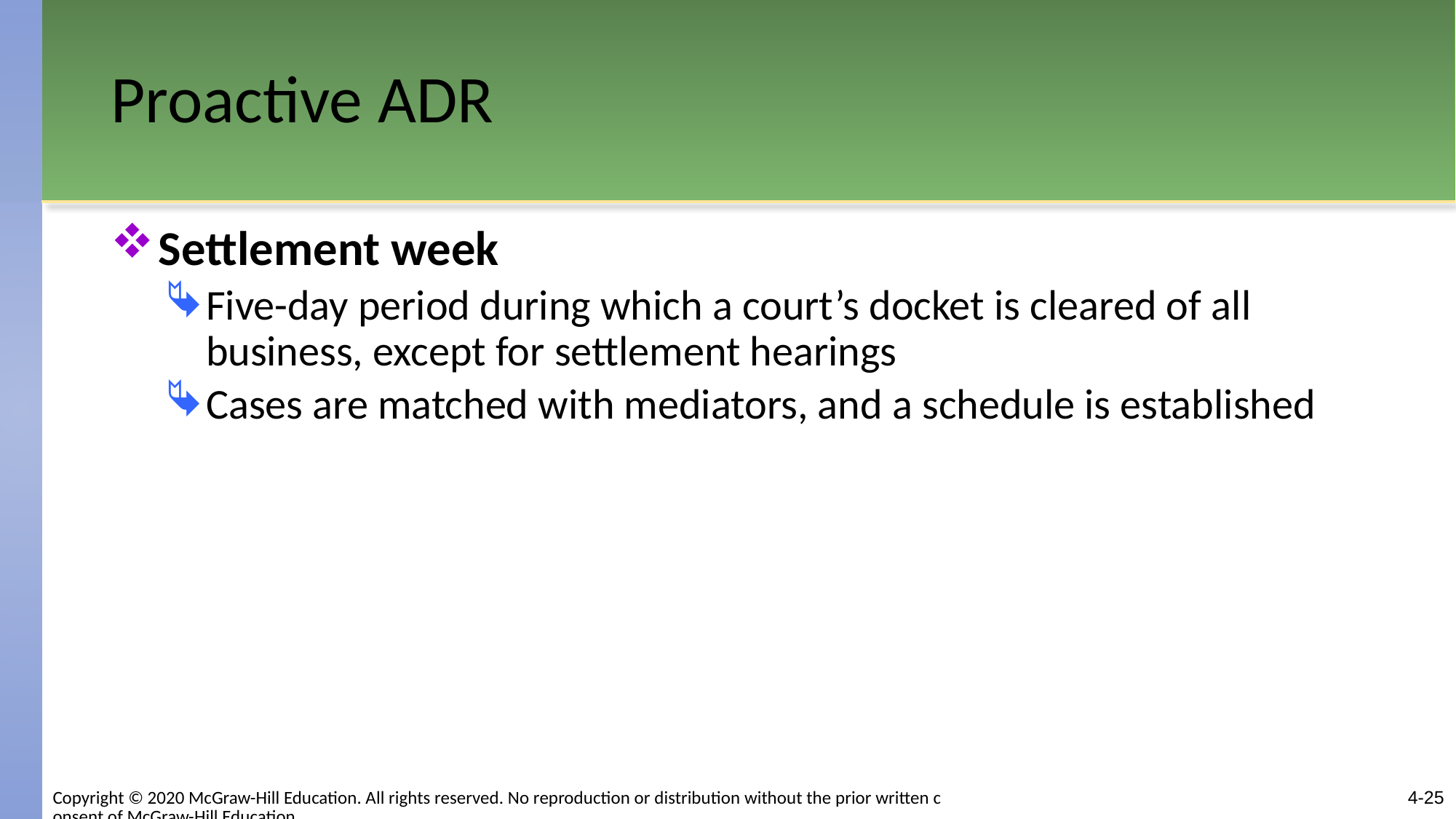

# Proactive ADR
Settlement week
Five-day period during which a court’s docket is cleared of all business, except for settlement hearings
Cases are matched with mediators, and a schedule is established
4-25
Copyright © 2020 McGraw-Hill Education. All rights reserved. No reproduction or distribution without the prior written consent of McGraw-Hill Education.